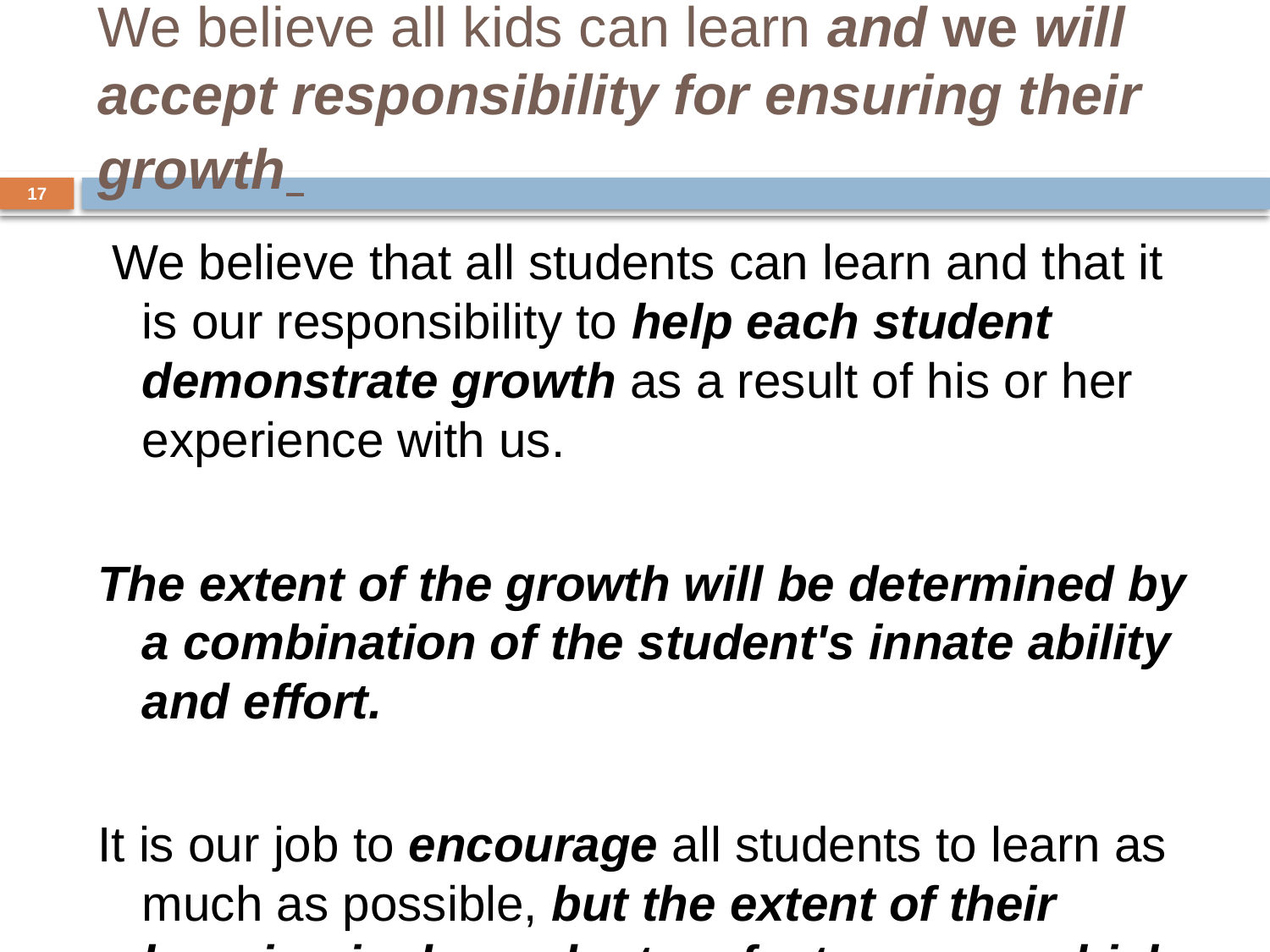

# We believe all kids can learn and we will accept responsibility for ensuring their growth
17
 We believe that all students can learn and that it is our responsibility to help each student demonstrate growth as a result of his or her experience with us.

The extent of the growth will be determined by a combination of the student's innate ability and effort.

It is our job to encourage all students to learn as much as possible, but the extent of their learning is dependent on factors over which we have little control.